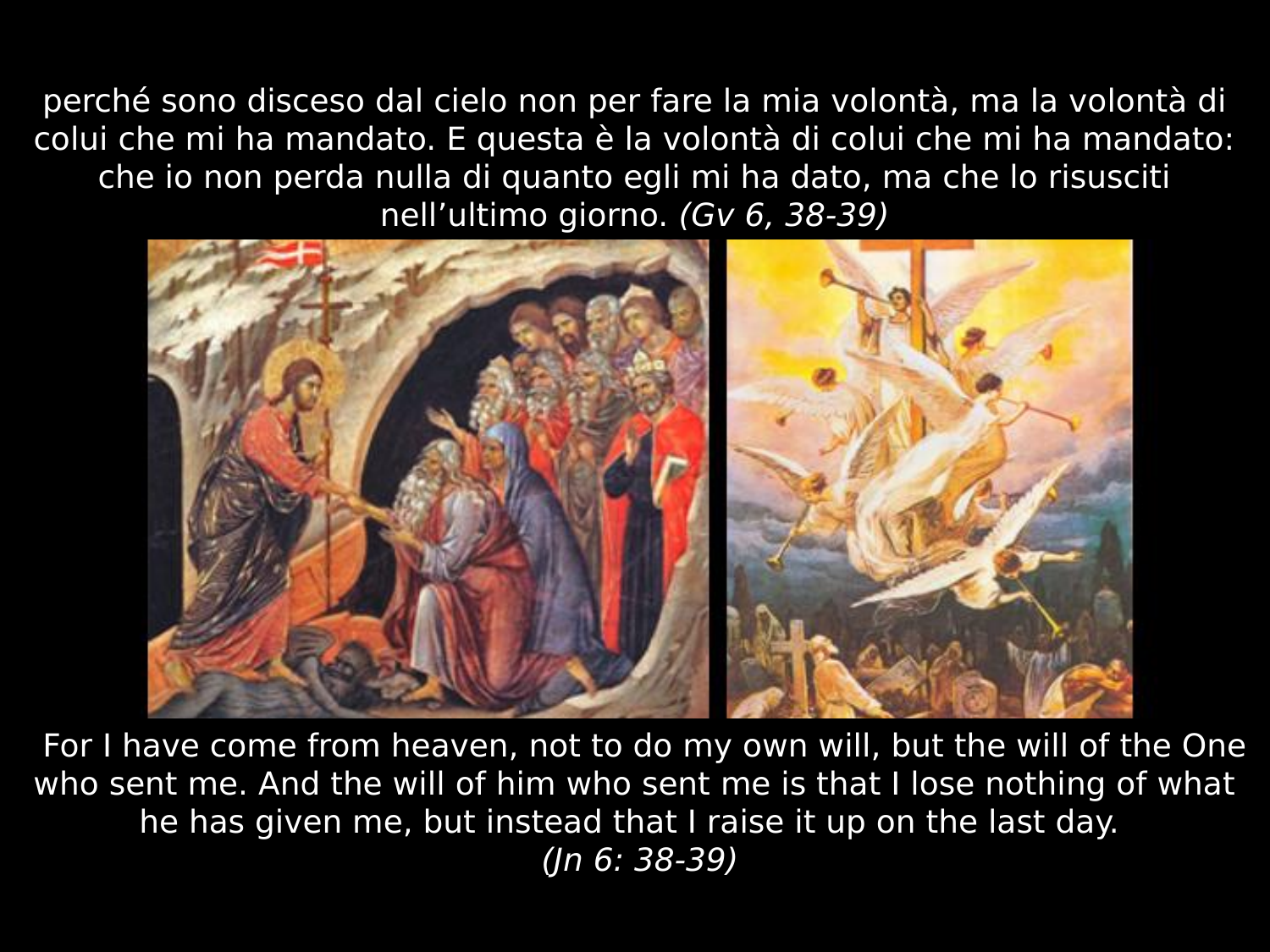

perché sono disceso dal cielo non per fare la mia volontà, ma la volontà di colui che mi ha mandato. E questa è la volontà di colui che mi ha mandato: che io non perda nulla di quanto egli mi ha dato, ma che lo risusciti nell’ultimo giorno. (Gv 6, 38-39)
  For I have come from heaven, not to do my own will, but the will of the One who sent me. And the will of him who sent me is that I lose nothing of what he has given me, but instead that I raise it up on the last day.
 (Jn 6: 38-39)